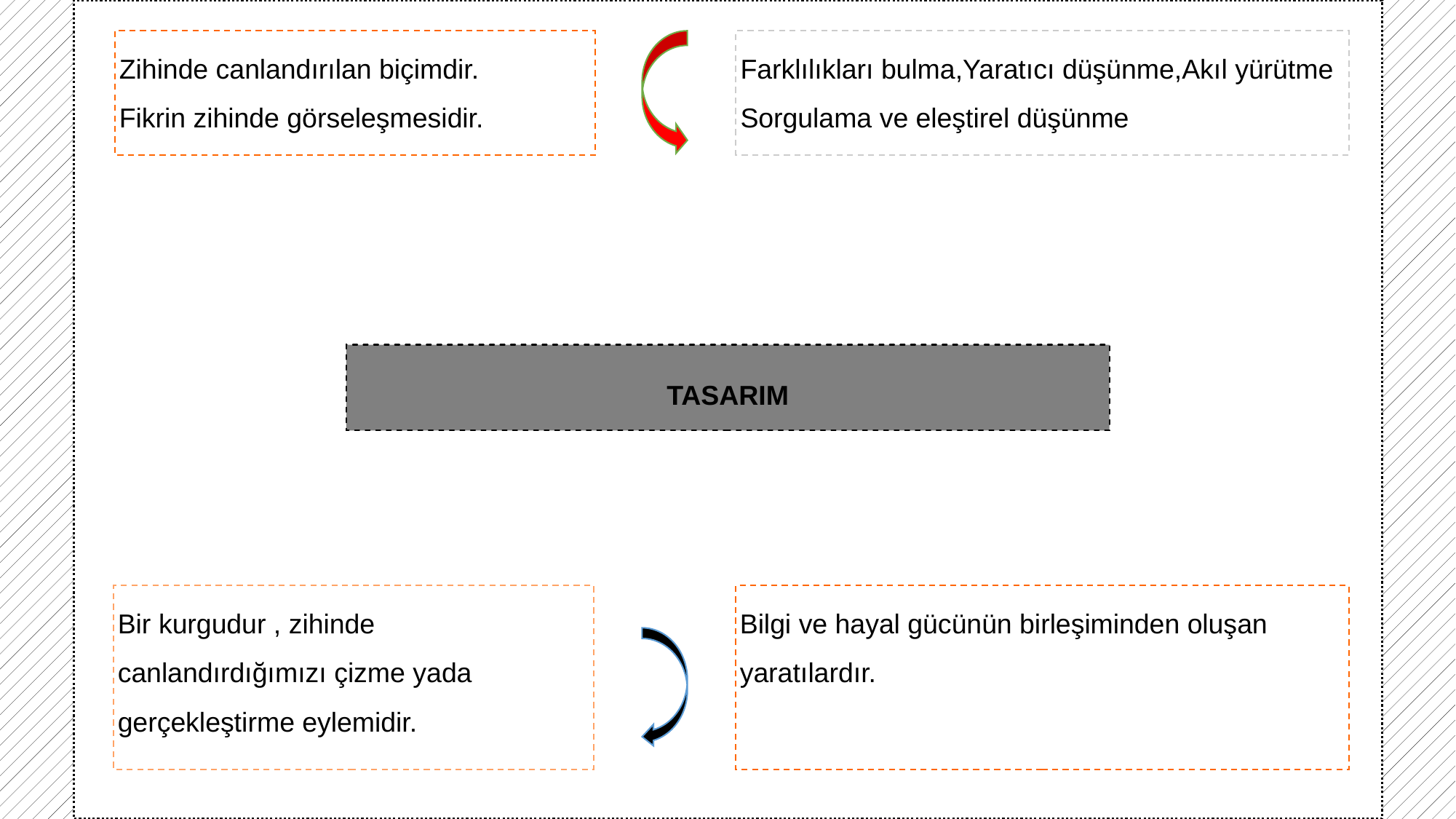

Zihinde canlandırılan biçimdir.
Fikrin zihinde görseleşmesidir.

Farklılıkları bulma,Yaratıcı düşünme,Akıl yürütme Sorgulama ve eleştirel düşünme

TASARIM
Bir kurgudur , zihinde canlandırdığımızı çizme yada gerçekleştirme eylemidir.
Bilgi ve hayal gücünün birleşiminden oluşan yaratılardır.